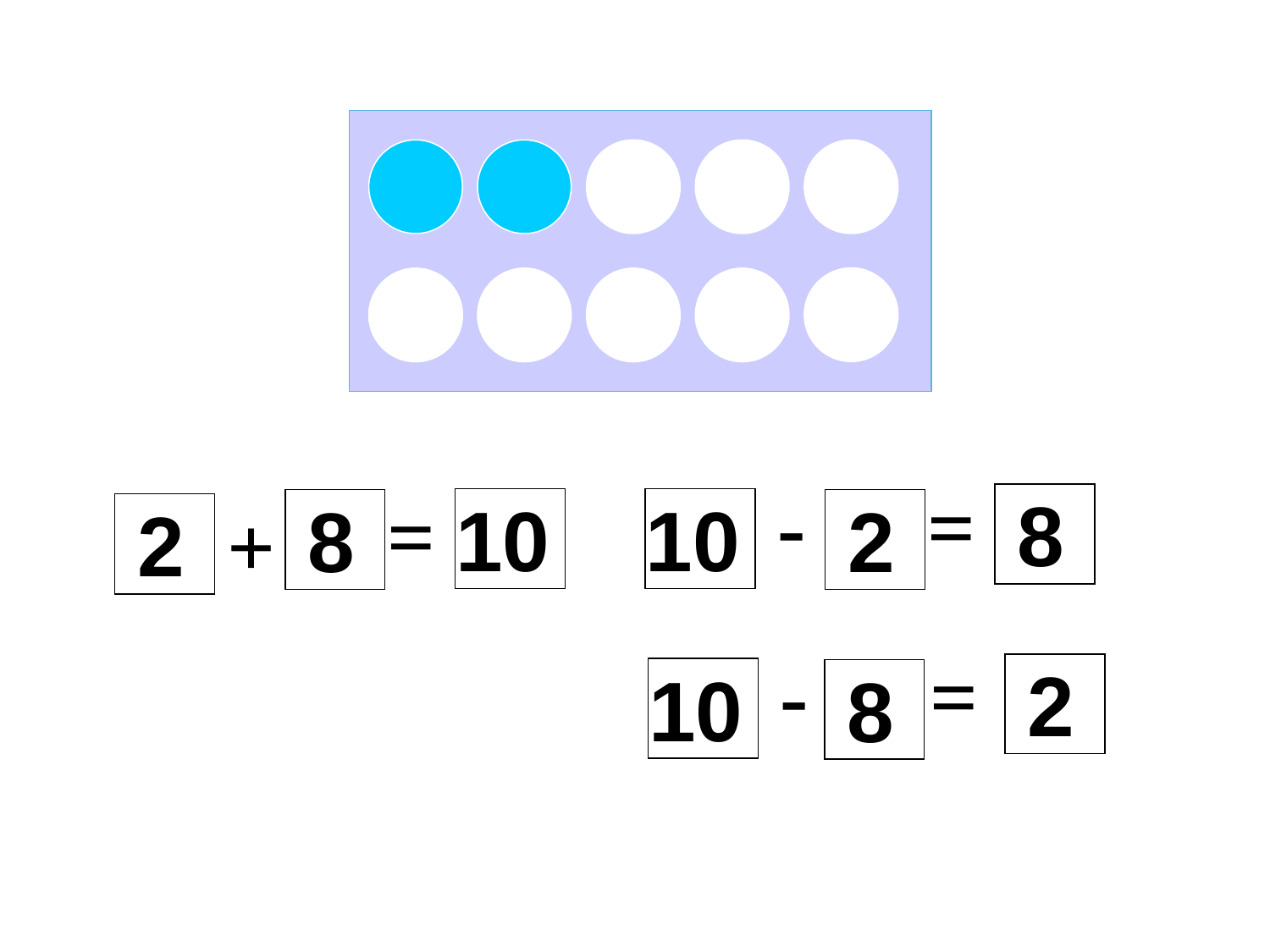

-
=
8

10

2

=
10

8

2

+
-
=
2

10

8